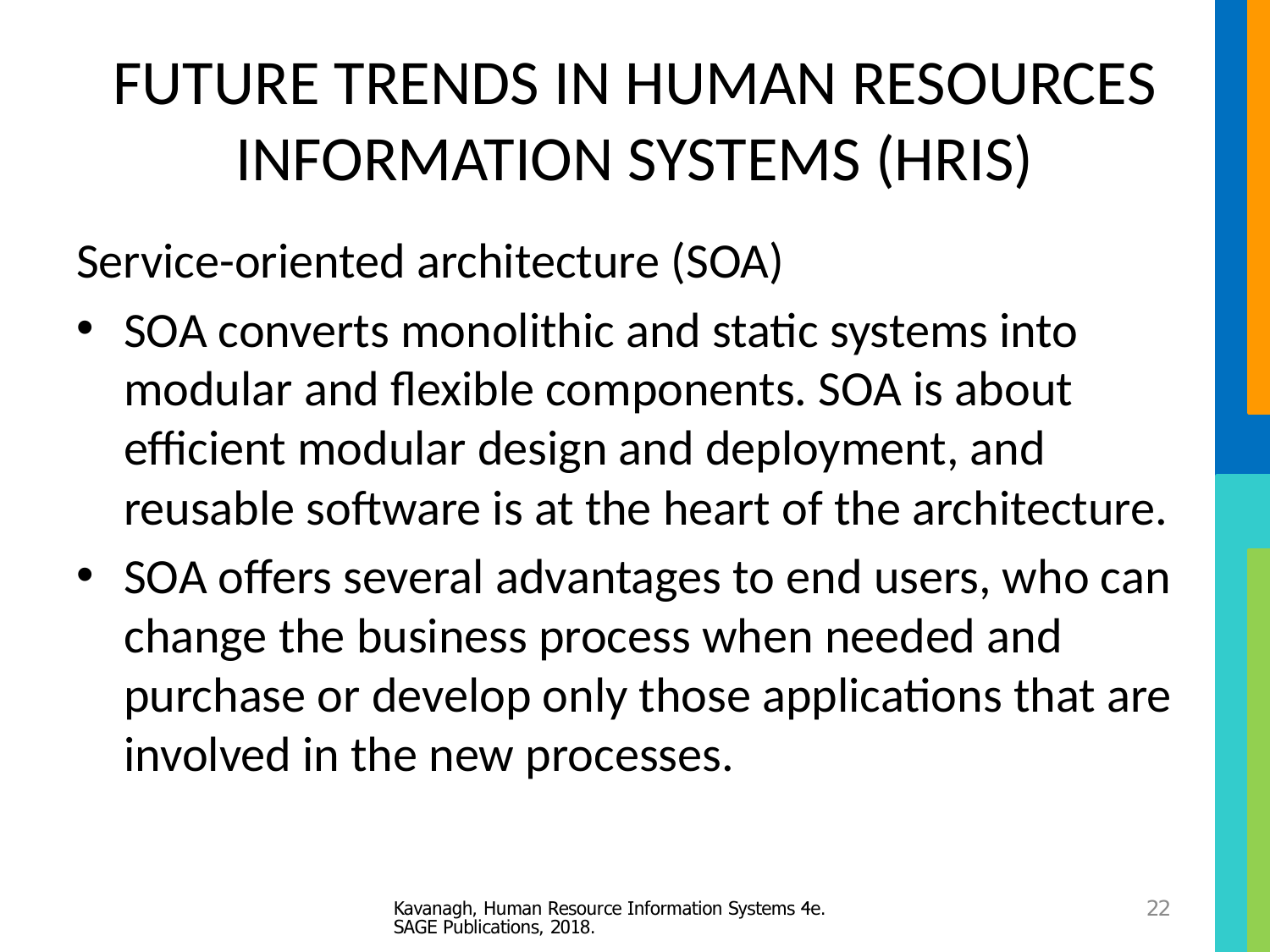

# FUTURE TRENDS IN HUMAN RESOURCES INFORMATION SYSTEMS (HRIS)
Service-oriented architecture (SOA)
SOA converts monolithic and static systems into modular and flexible components. SOA is about efficient modular design and deployment, and reusable software is at the heart of the architecture.
SOA offers several advantages to end users, who can change the business process when needed and purchase or develop only those applications that are involved in the new processes.
Kavanagh, Human Resource Information Systems 4e. SAGE Publications, 2018.
22